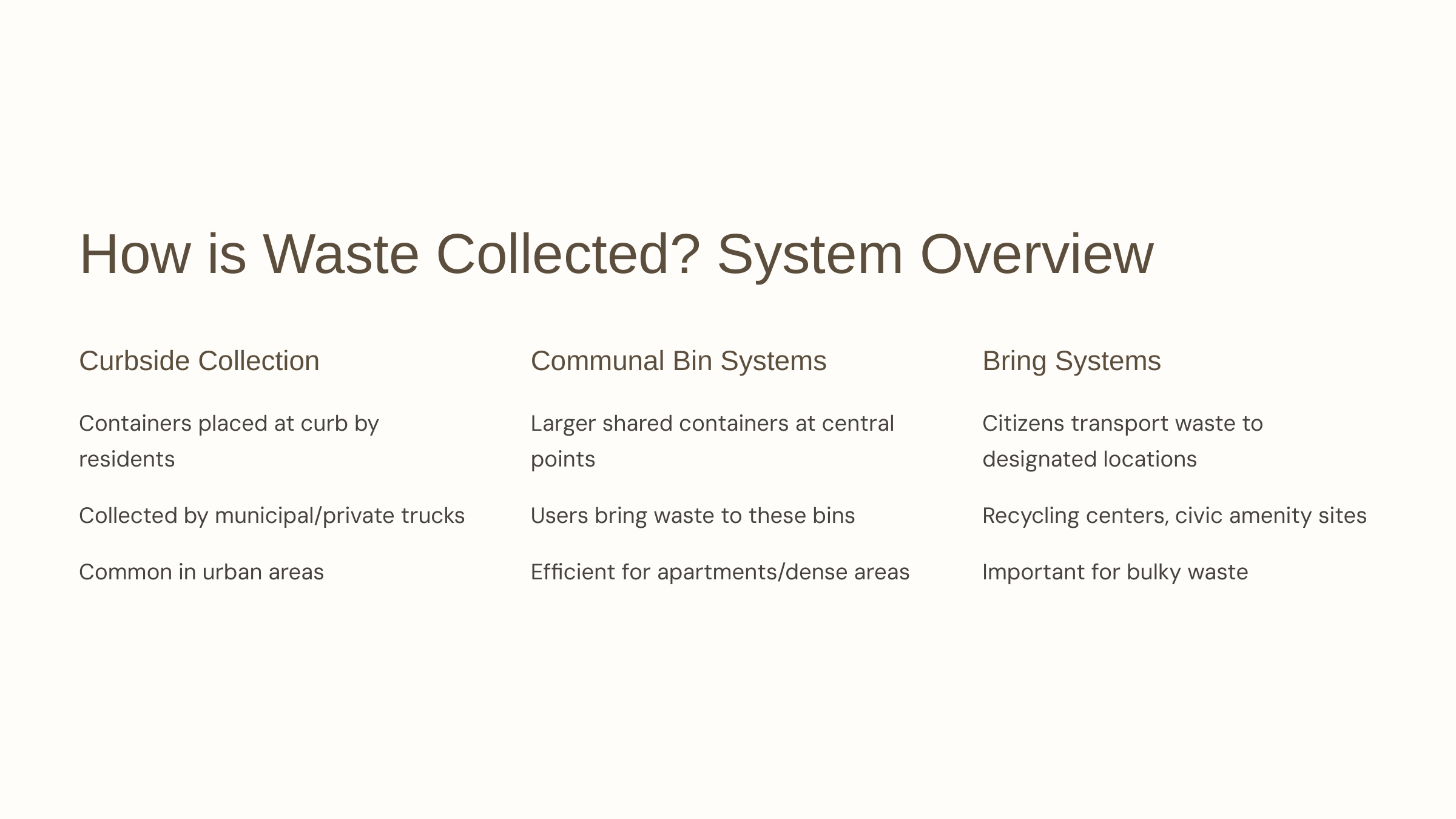

How is Waste Collected? System Overview
Curbside Collection
Communal Bin Systems
Bring Systems
Containers placed at curb by residents
Larger shared containers at central points
Citizens transport waste to designated locations
Collected by municipal/private trucks
Users bring waste to these bins
Recycling centers, civic amenity sites
Common in urban areas
Efficient for apartments/dense areas
Important for bulky waste